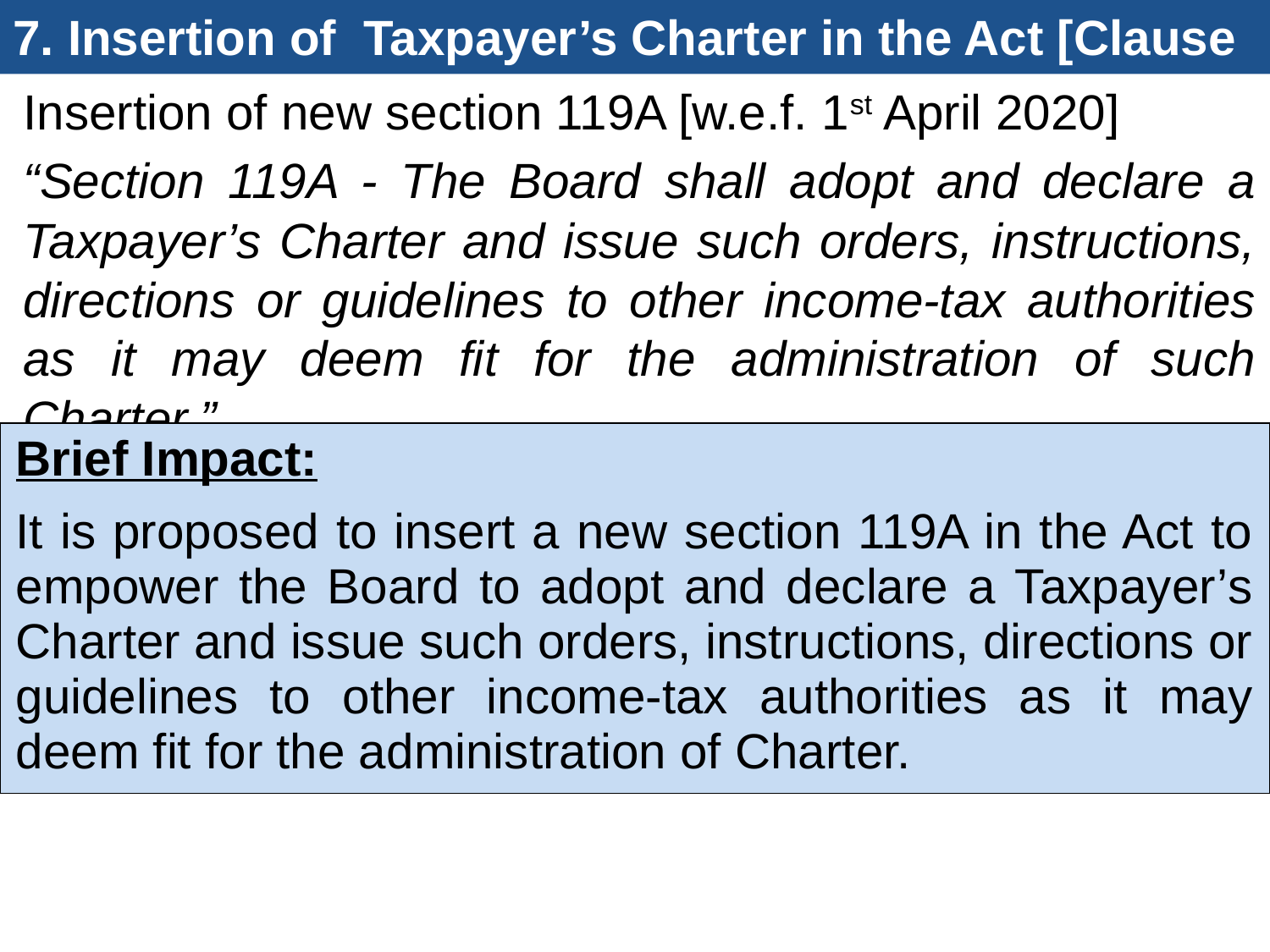

# 7. Insertion of  Taxpayer’s Charter in the Act [Clause 64]
Insertion of new section 119A [w.e.f. 1st April 2020]
“Section 119A - The Board shall adopt and declare a Taxpayer’s Charter and issue such orders, instructions, directions or guidelines to other income-tax authorities as it may deem fit for the administration of such Charter.”

| Brief Impact: It is proposed to insert a new section 119A in the Act to empower the Board to adopt and declare a Taxpayer’s Charter and issue such orders, instructions, directions or guidelines to other income-tax authorities as it may deem fit for the administration of Charter. |
| --- |
141